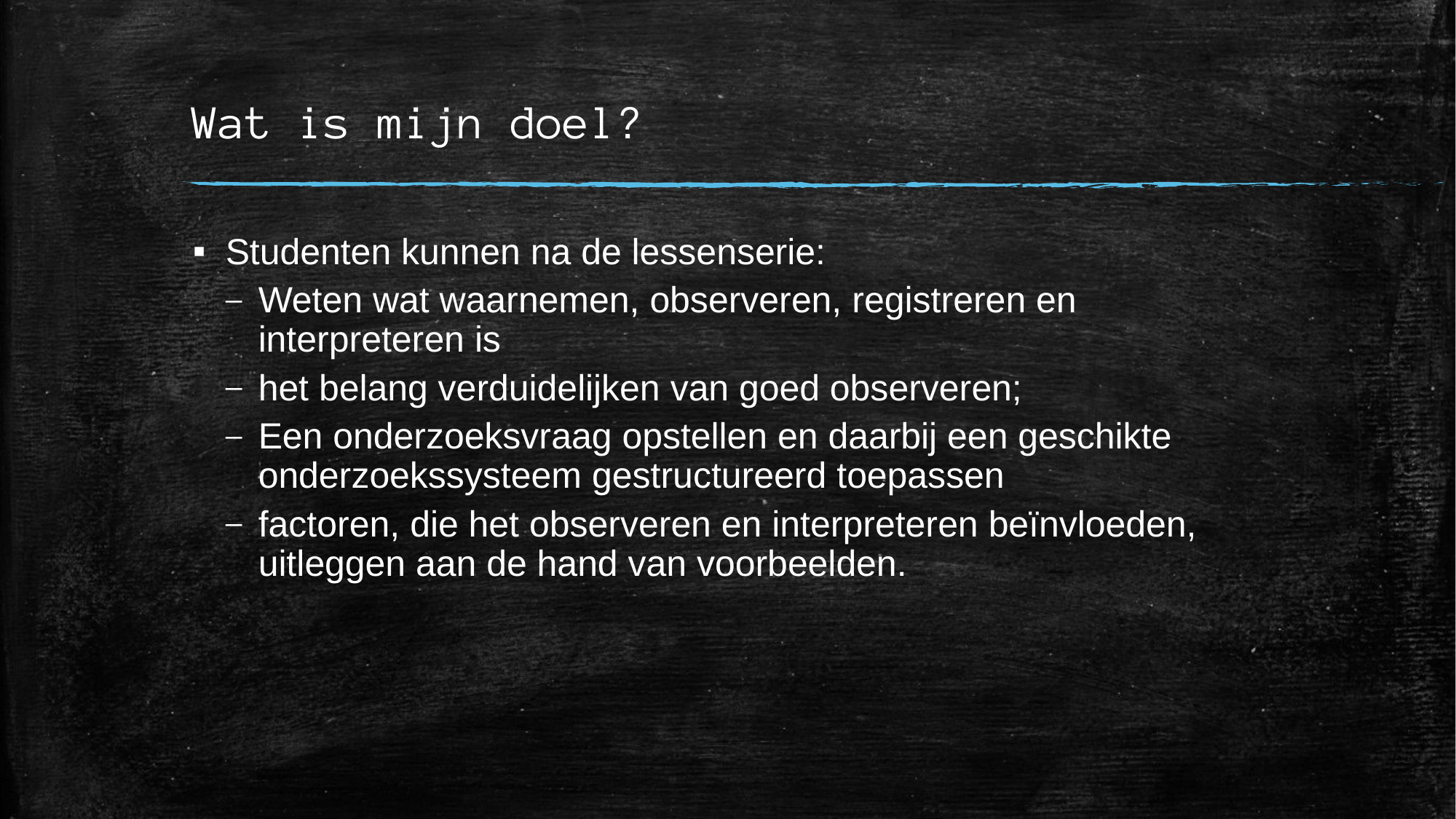

# Wat is mijn doel?
Studenten kunnen na de lessenserie:
Weten wat waarnemen, observeren, registreren en interpreteren is
het belang verduidelijken van goed observeren;
Een onderzoeksvraag opstellen en daarbij een geschikte onderzoekssysteem gestructureerd toepassen
factoren, die het observeren en interpreteren beïnvloeden, uitleggen aan de hand van voorbeelden.